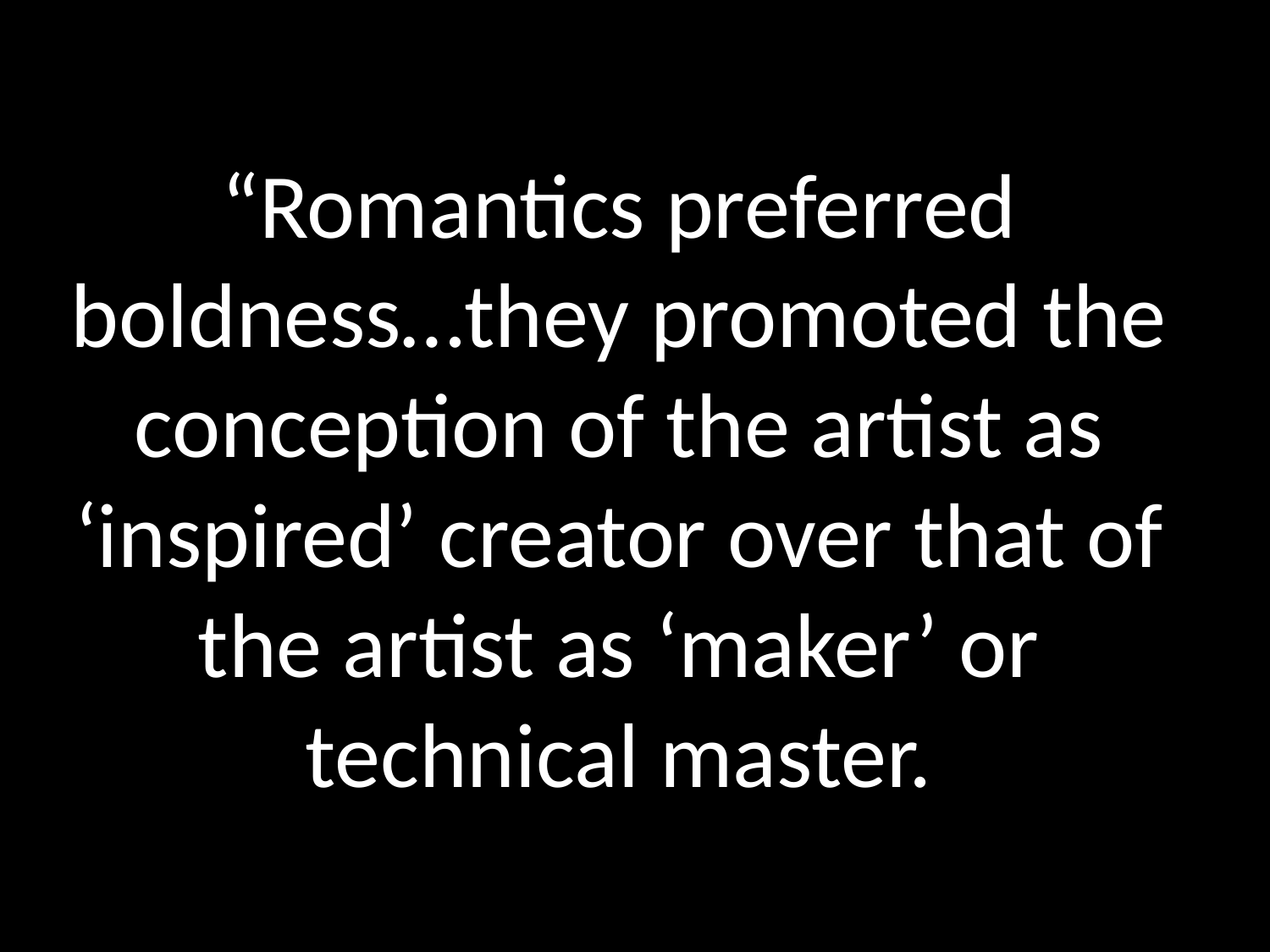

# “Romantics preferred boldness…they promoted the conception of the artist as ‘inspired’ creator over that of the artist as ‘maker’ or technical master.